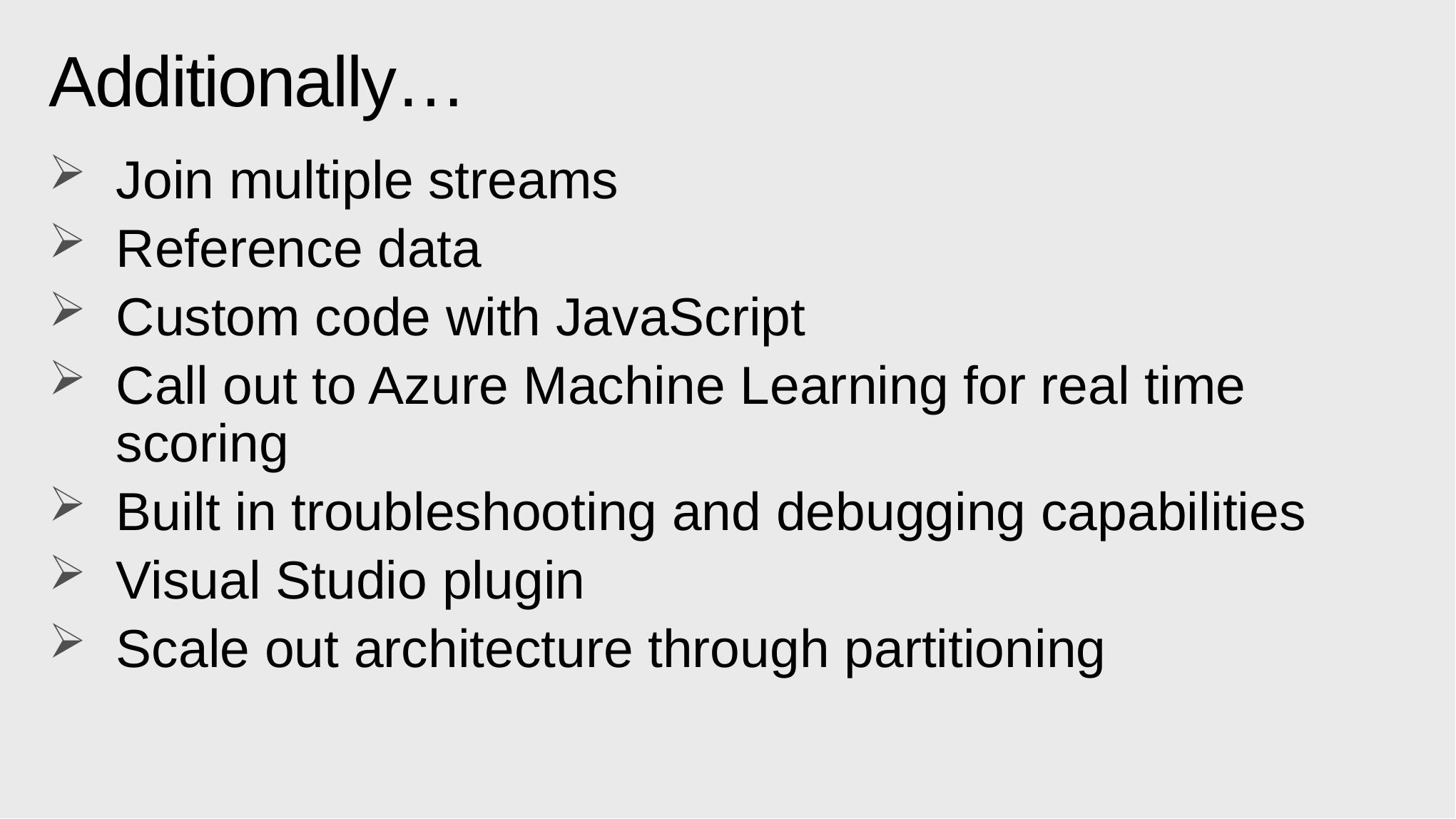

# Additionally…
Join multiple streams
Reference data
Custom code with JavaScript
Call out to Azure Machine Learning for real time scoring
Built in troubleshooting and debugging capabilities
Visual Studio plugin
Scale out architecture through partitioning